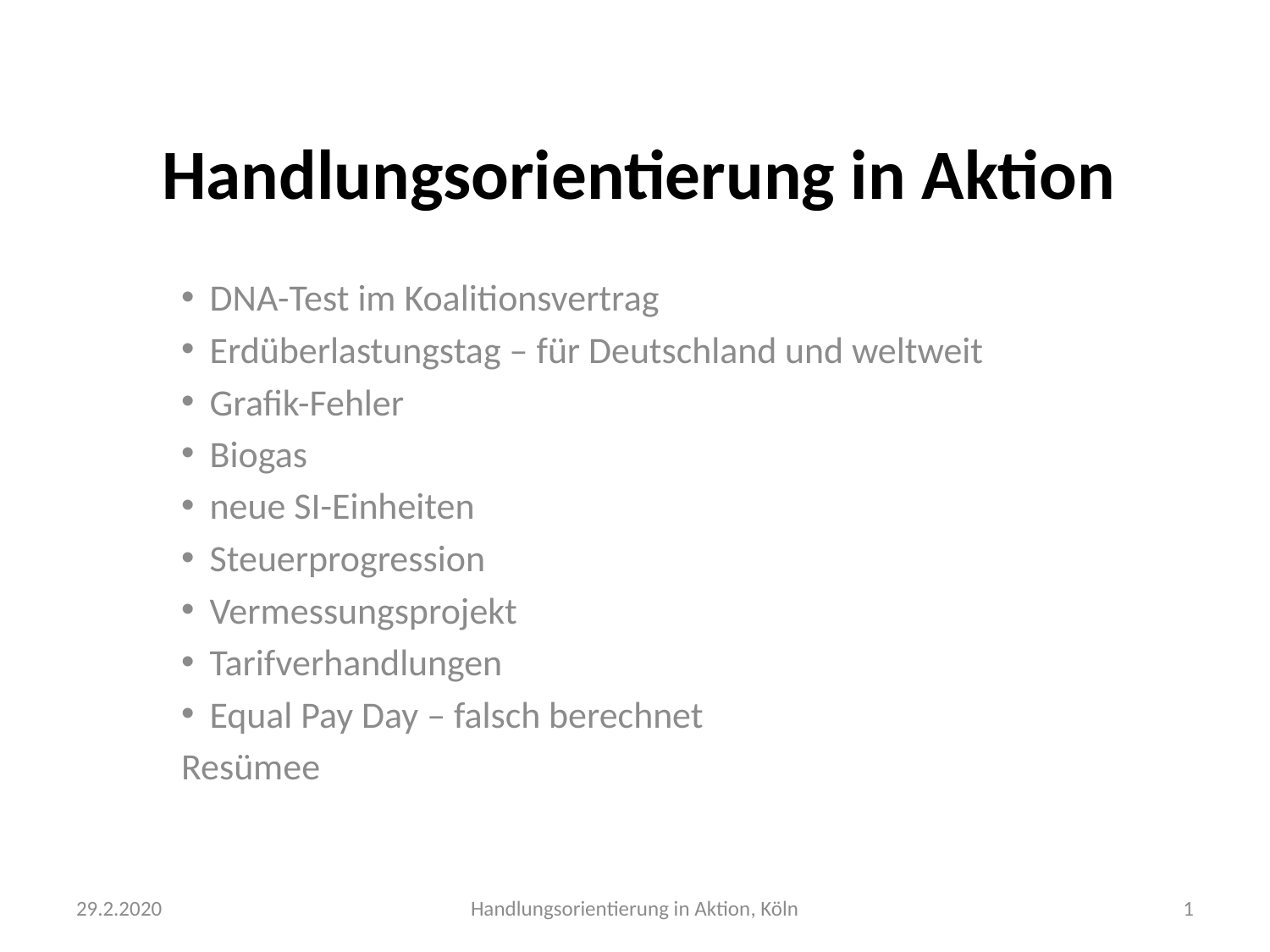

# Handlungsorientierung in Aktion
  DNA-Test im Koalitionsvertrag
  Erdüberlastungstag – für Deutschland und weltweit
  Grafik-Fehler
  Biogas
  neue SI-Einheiten
  Steuerprogression
  Vermessungsprojekt
  Tarifverhandlungen
  Equal Pay Day – falsch berechnet
Resümee

29.2.2020
Handlungsorientierung in Aktion, Köln
1